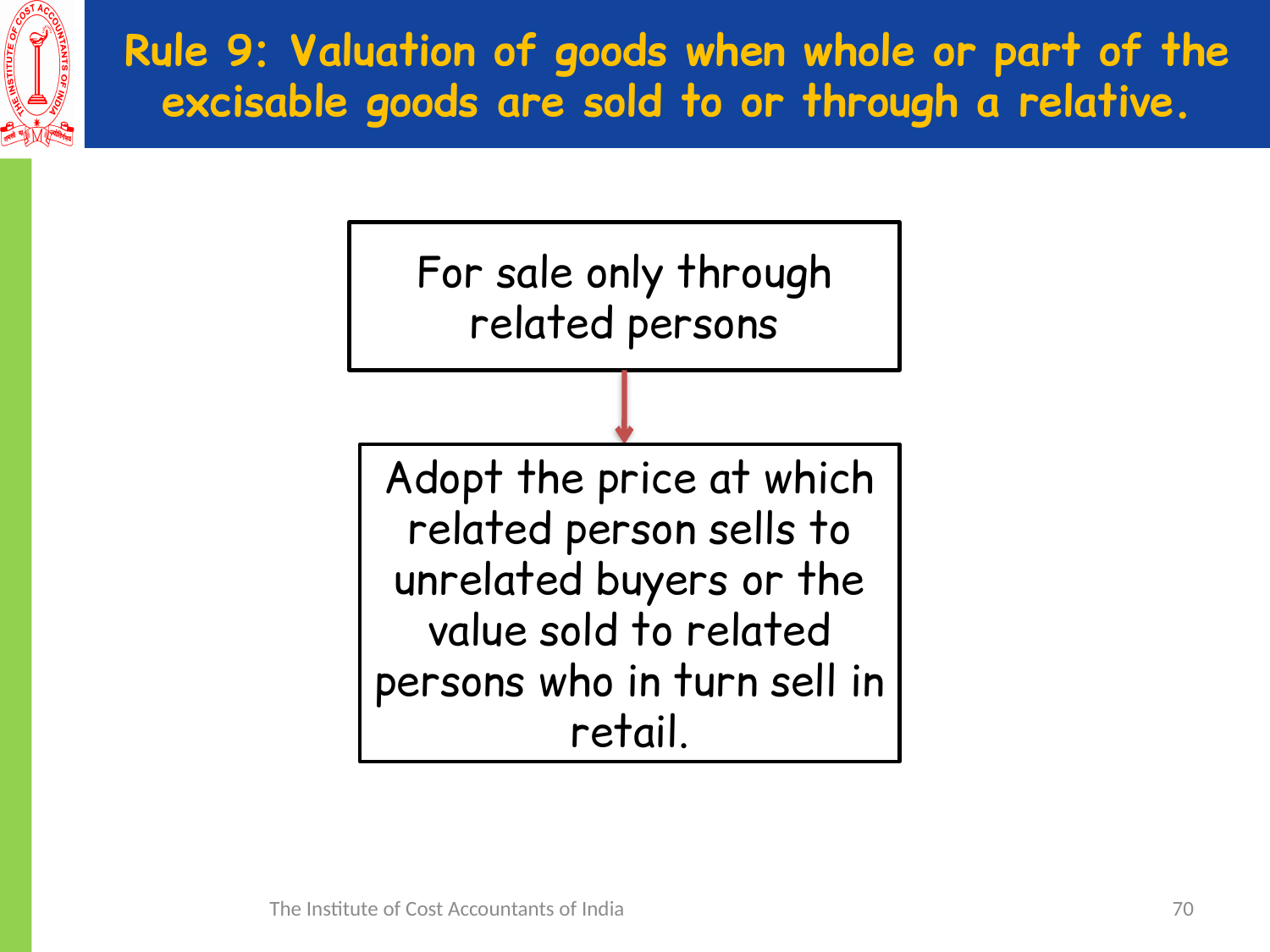

# Rule 9: Valuation of goods when whole or part of the excisable goods are sold to or through a relative.

For sale only through related persons
Adopt the price at which related person sells to unrelated buyers or the value sold to related persons who in turn sell in retail.
The Institute of Cost Accountants of India
70